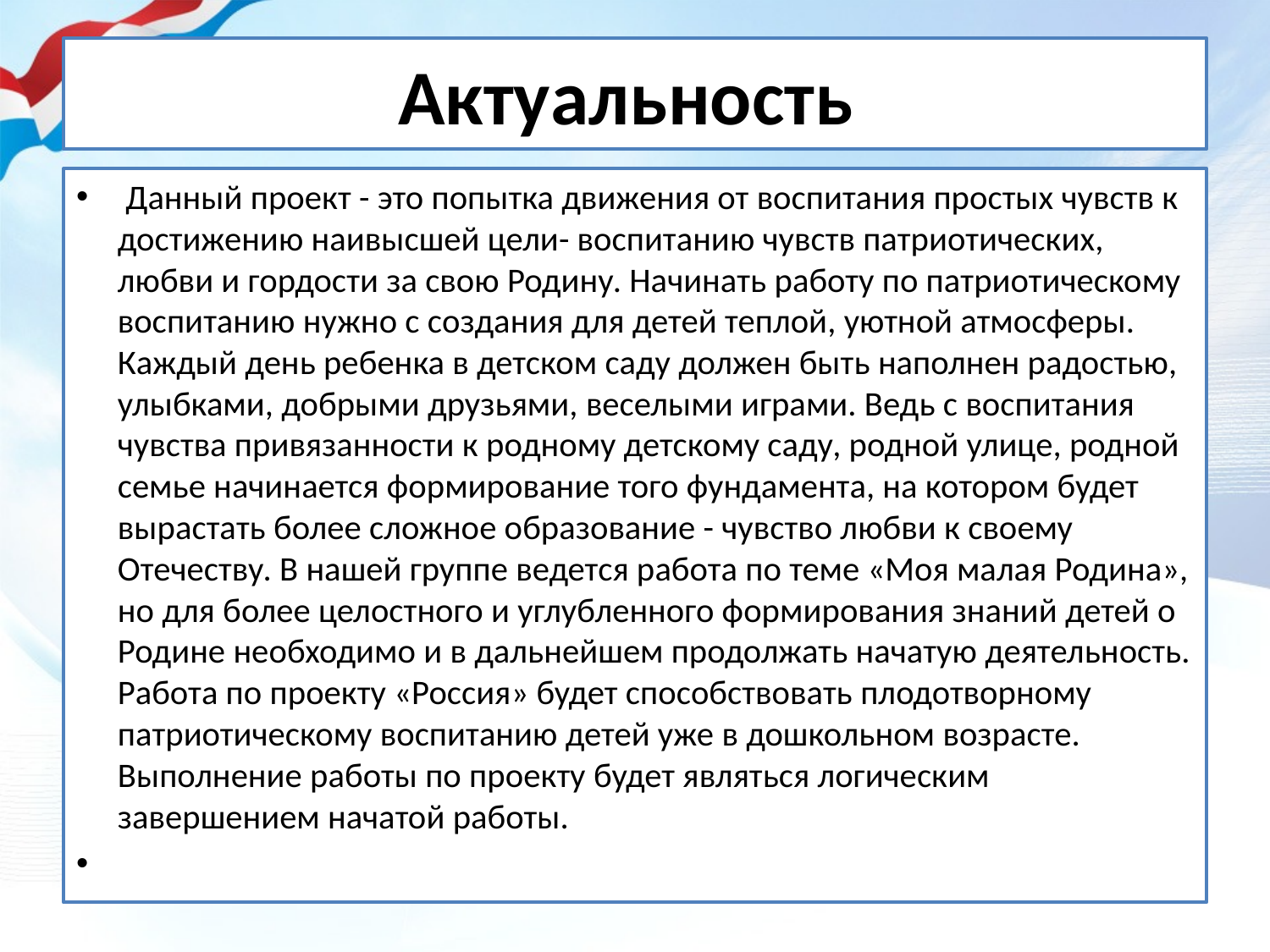

# Актуальность
 Данный проект - это попытка движения от воспитания простых чувств к достижению наивысшей цели- воспитанию чувств патриотических, любви и гордости за свою Родину. Начинать работу по патриотическому воспитанию нужно с создания для детей теплой, уютной атмосферы. Каждый день ребенка в детском саду должен быть наполнен радостью, улыбками, добрыми друзьями, веселыми играми. Ведь с воспитания чувства привязанности к родному детскому саду, родной улице, родной семье начинается формирование того фундамента, на котором будет вырастать более сложное образование - чувство любви к своему Отечеству. В нашей группе ведется работа по теме «Моя малая Родина», но для более целостного и углубленного формирования знаний детей о Родине необходимо и в дальнейшем продолжать начатую деятельность. Работа по проекту «Россия» будет способствовать плодотворному патриотическому воспитанию детей уже в дошкольном возрасте. Выполнение работы по проекту будет являться логическим завершением начатой работы.